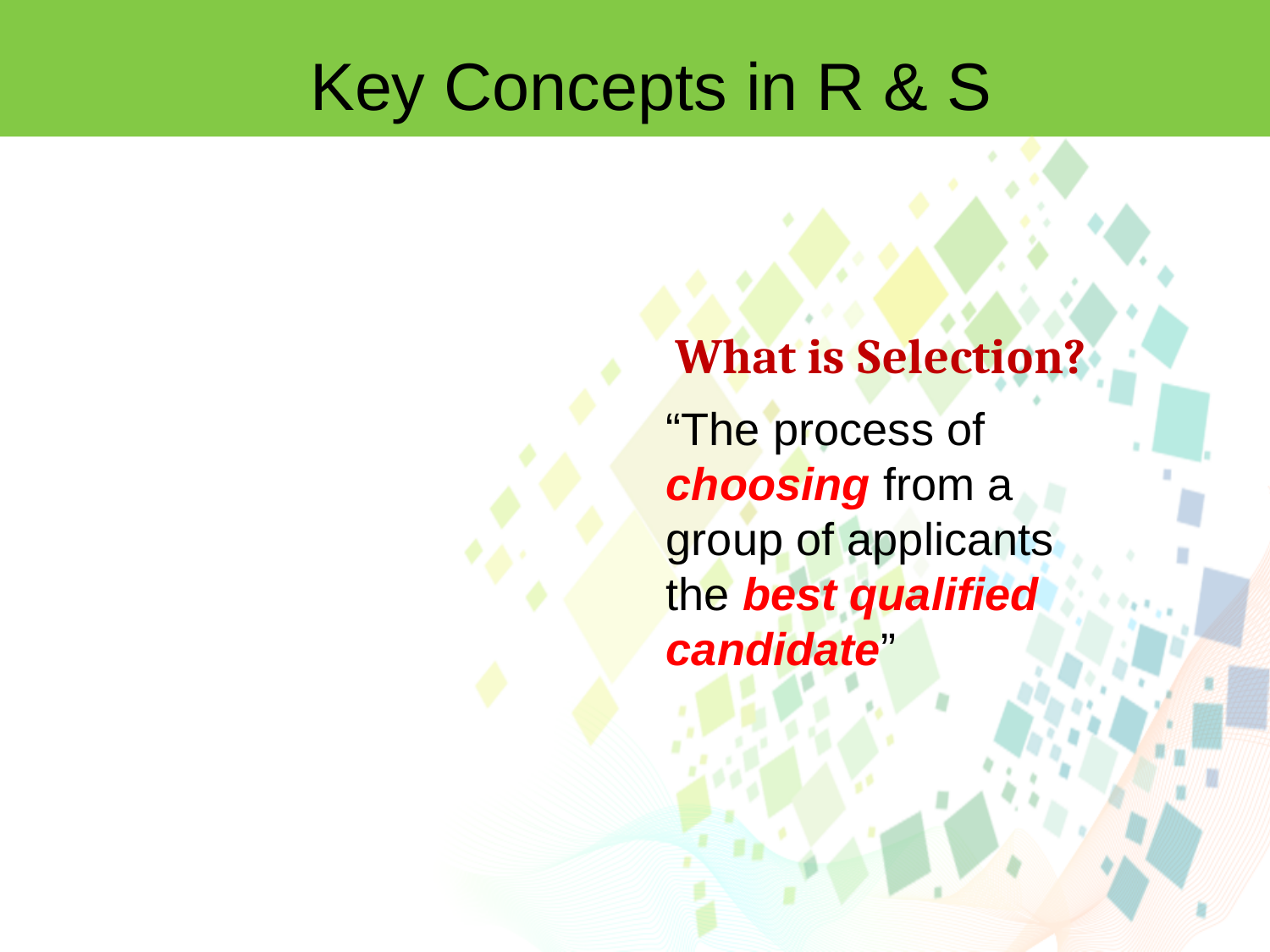

Key Concepts in R & S
What is Selection?
“The process of choosing from a group of applicants the best qualified candidate”